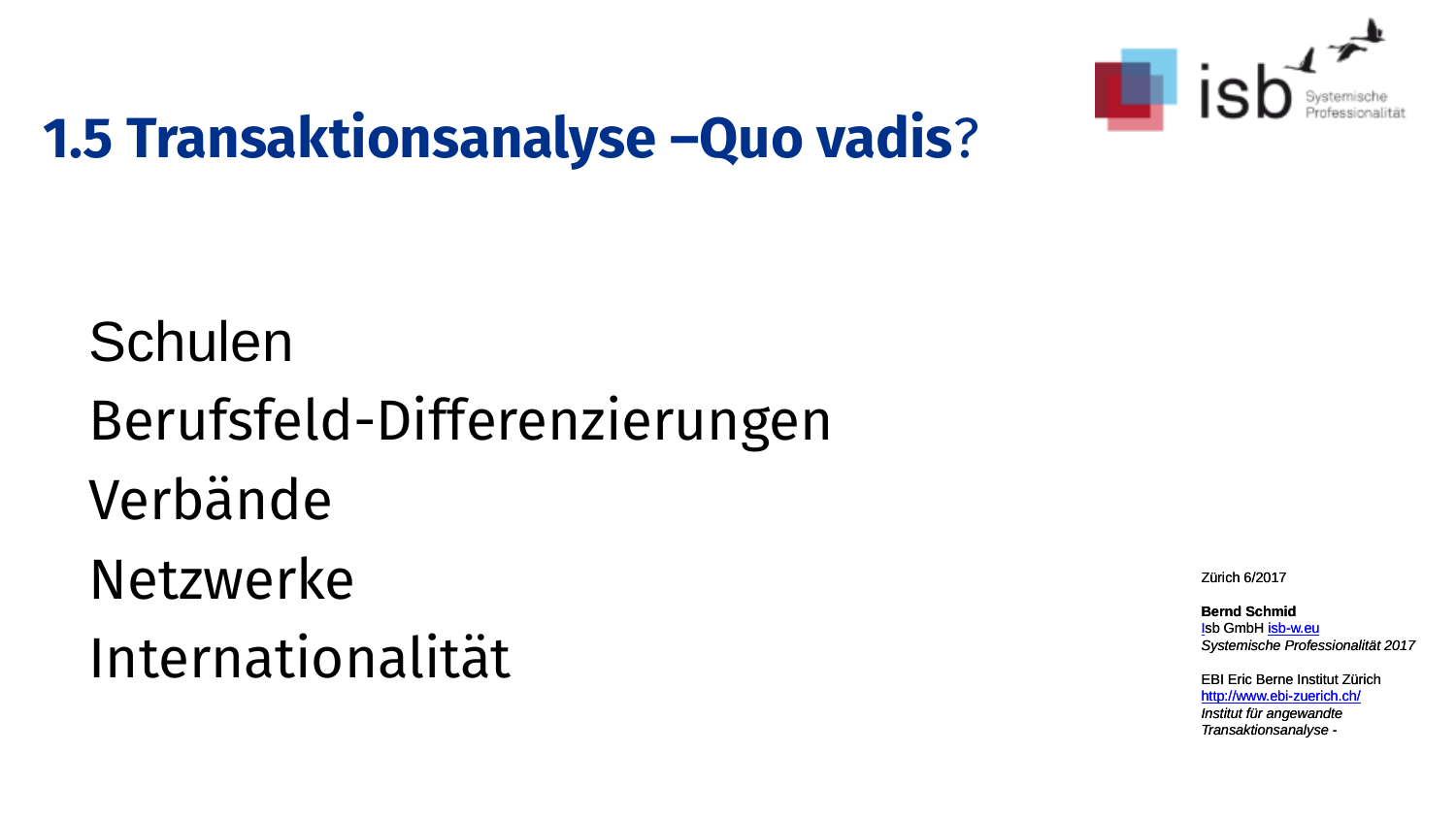

# 1.5 Transaktionsanalyse –Quo vadis?
Schulen
Berufsfeld-Differenzierungen
Verbände
Netzwerke
Internationalität

Zürich 6/2017
Bernd Schmid
Isb GmbH isb-w.eu
Systemische Professionalität 2017

EBI Eric Berne Institut Zürich
http://www.ebi-zuerich.ch/
Institut für angewandte Transaktionsanalyse -